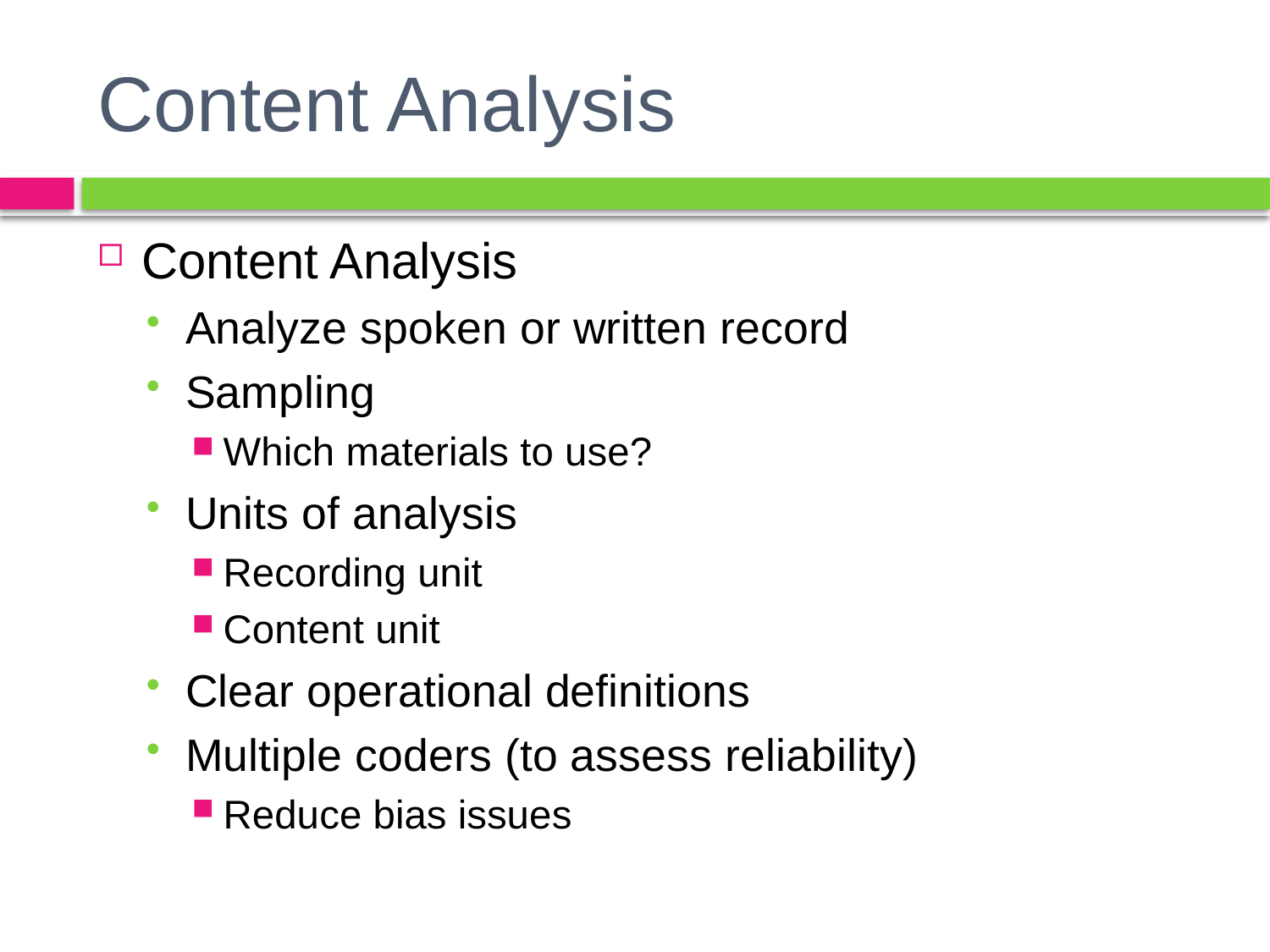

# Content Analysis
Content Analysis
Analyze spoken or written record
Sampling
Which materials to use?
Units of analysis
Recording unit
Content unit
Clear operational definitions
Multiple coders (to assess reliability)
Reduce bias issues